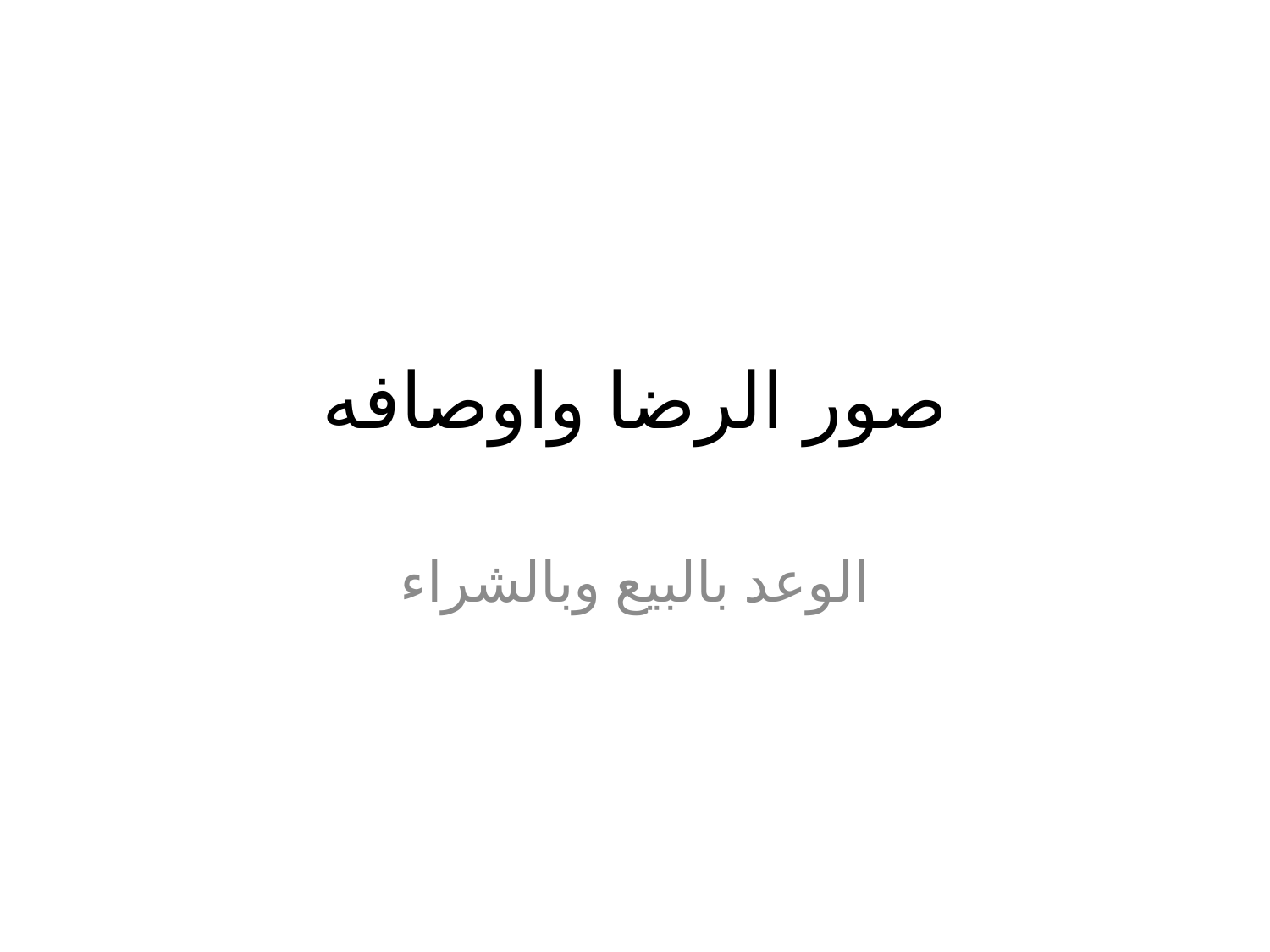

# صور الرضا واوصافه
الوعد بالبيع وبالشراء